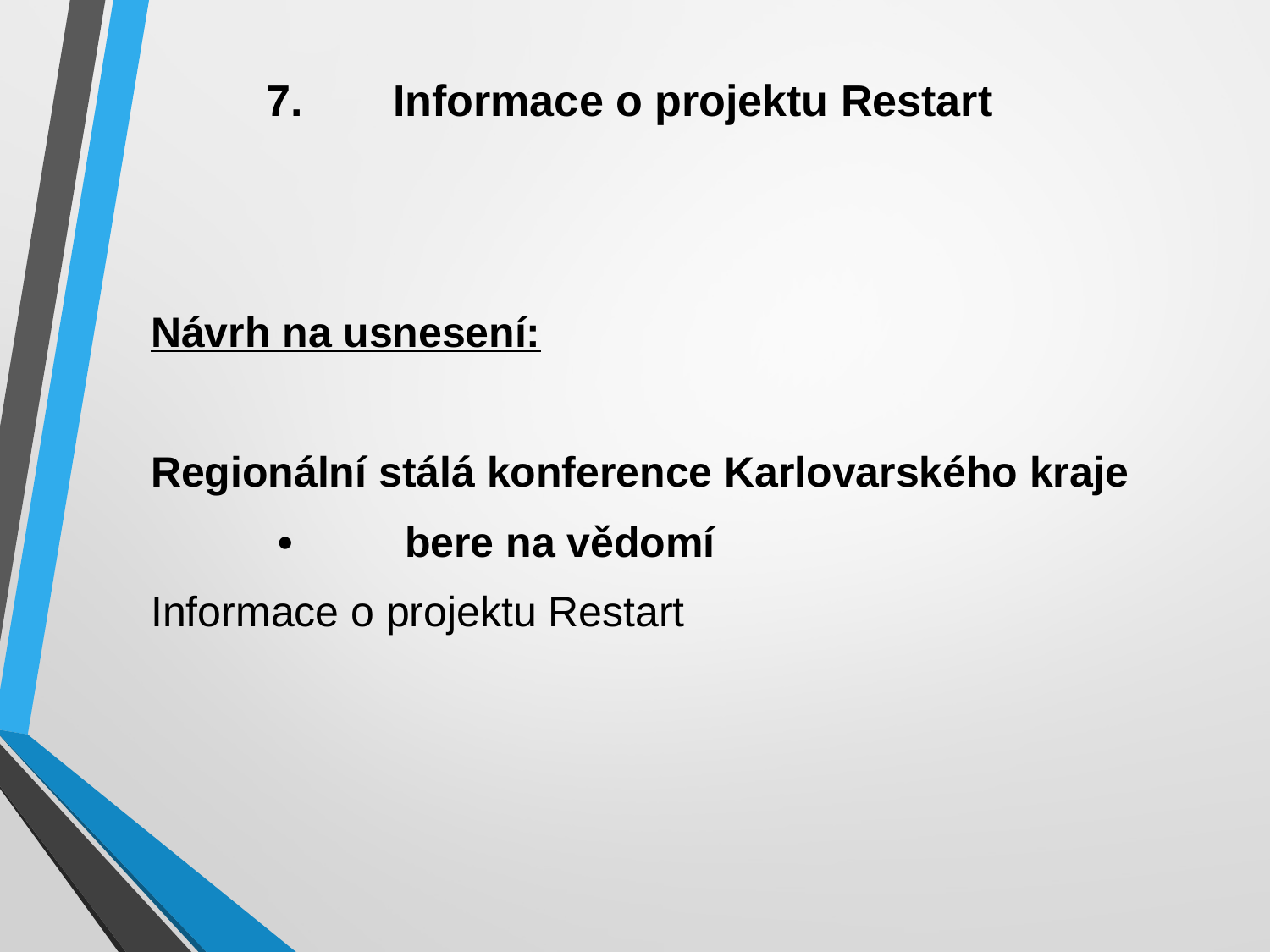

# 7.	Informace o projektu Restart
Návrh na usnesení:

Regionální stálá konference Karlovarského kraje
	•	bere na vědomí
Informace o projektu Restart